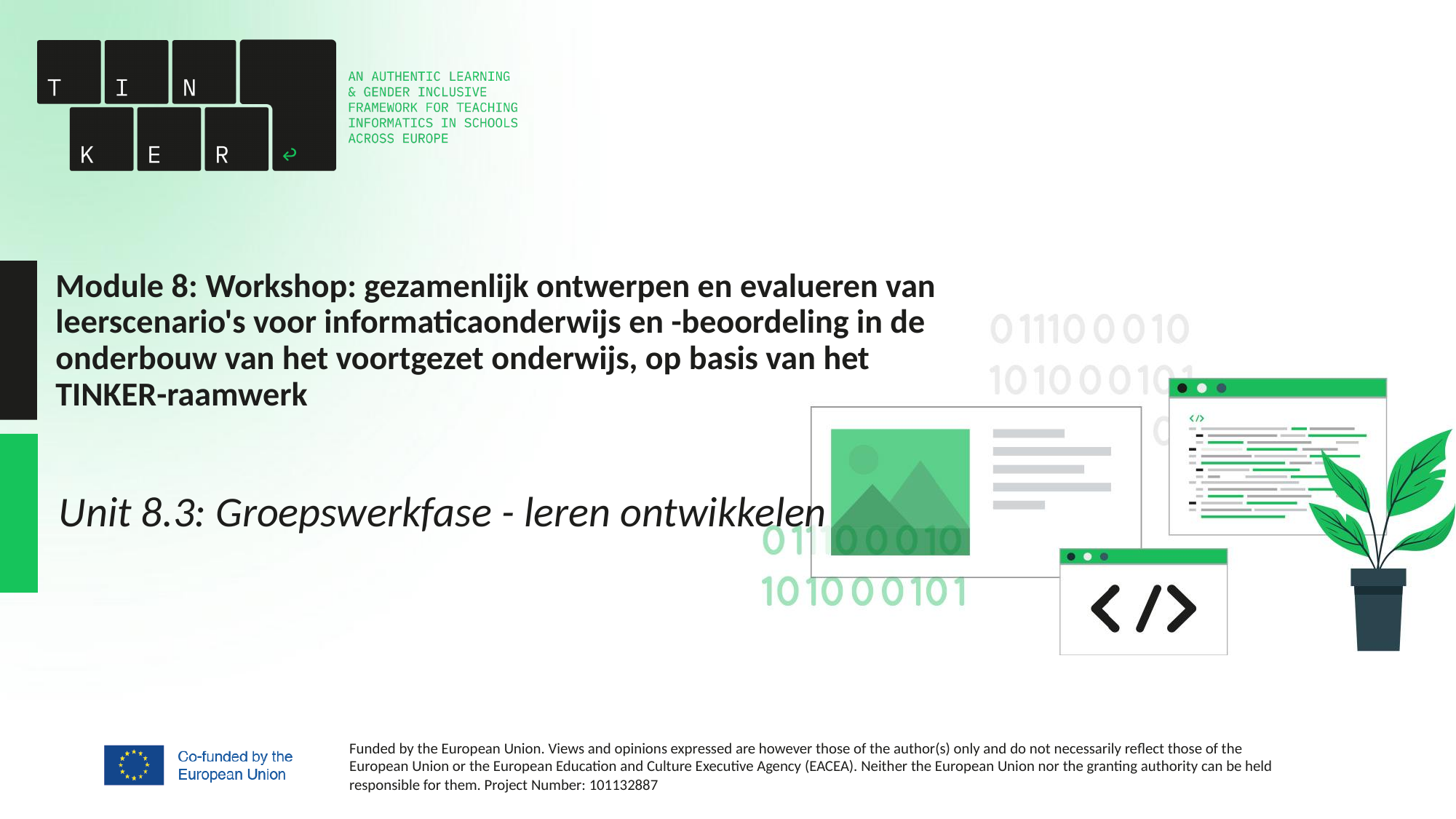

# Module 8: Workshop: gezamenlijk ontwerpen en evalueren van leerscenario's voor informaticaonderwijs en -beoordeling in de onderbouw van het voortgezet onderwijs, op basis van het TINKER-raamwerk
Unit 8.3: Groepswerkfase - leren ontwikkelen